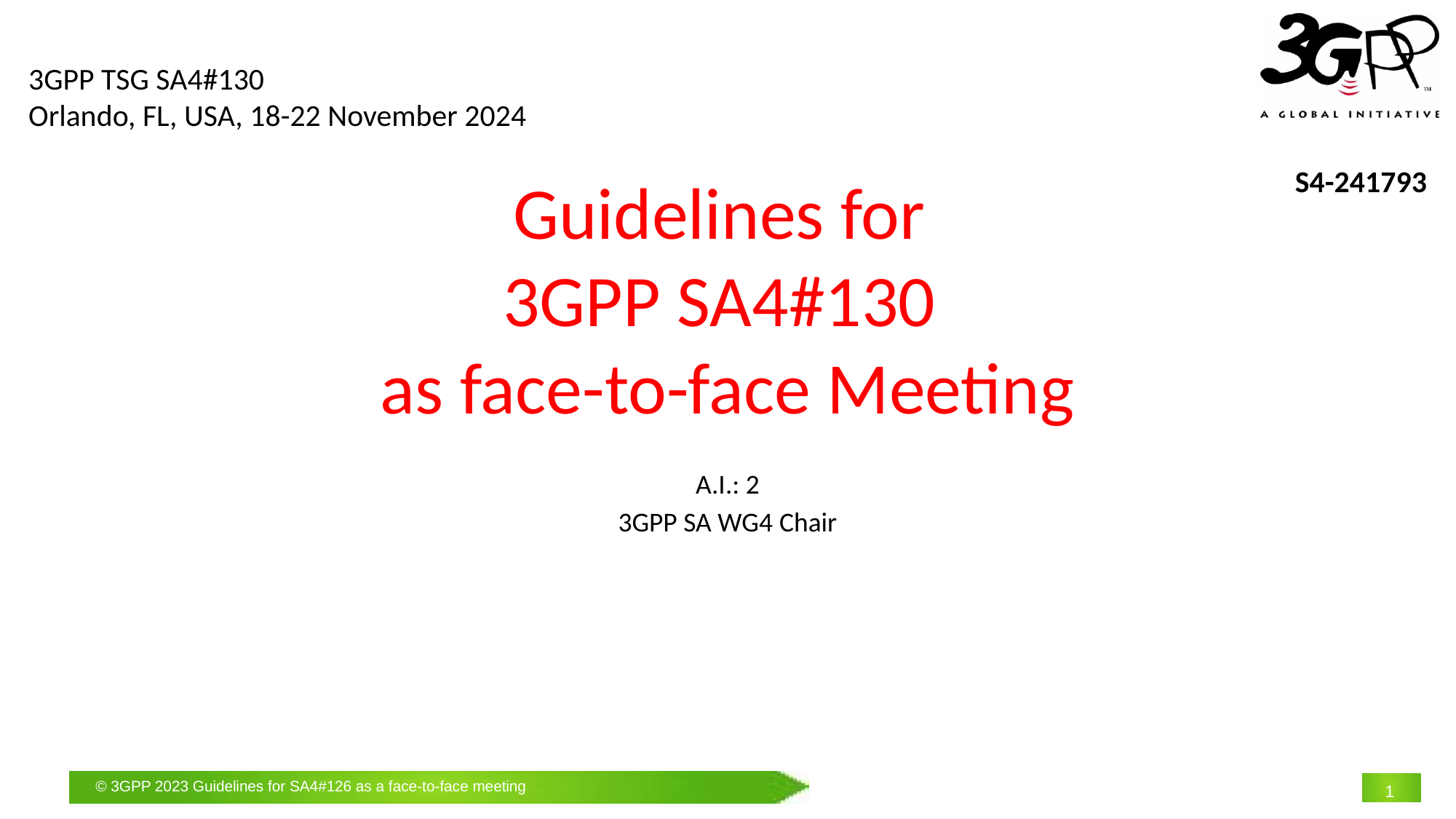

3GPP TSG SA4#130
Orlando, FL, USA, 18-22 November 2024
S4-241793
# Guidelines for 3GPP SA4#130 as face-to-face Meeting
A.I.: 2
3GPP SA WG4 Chair
1